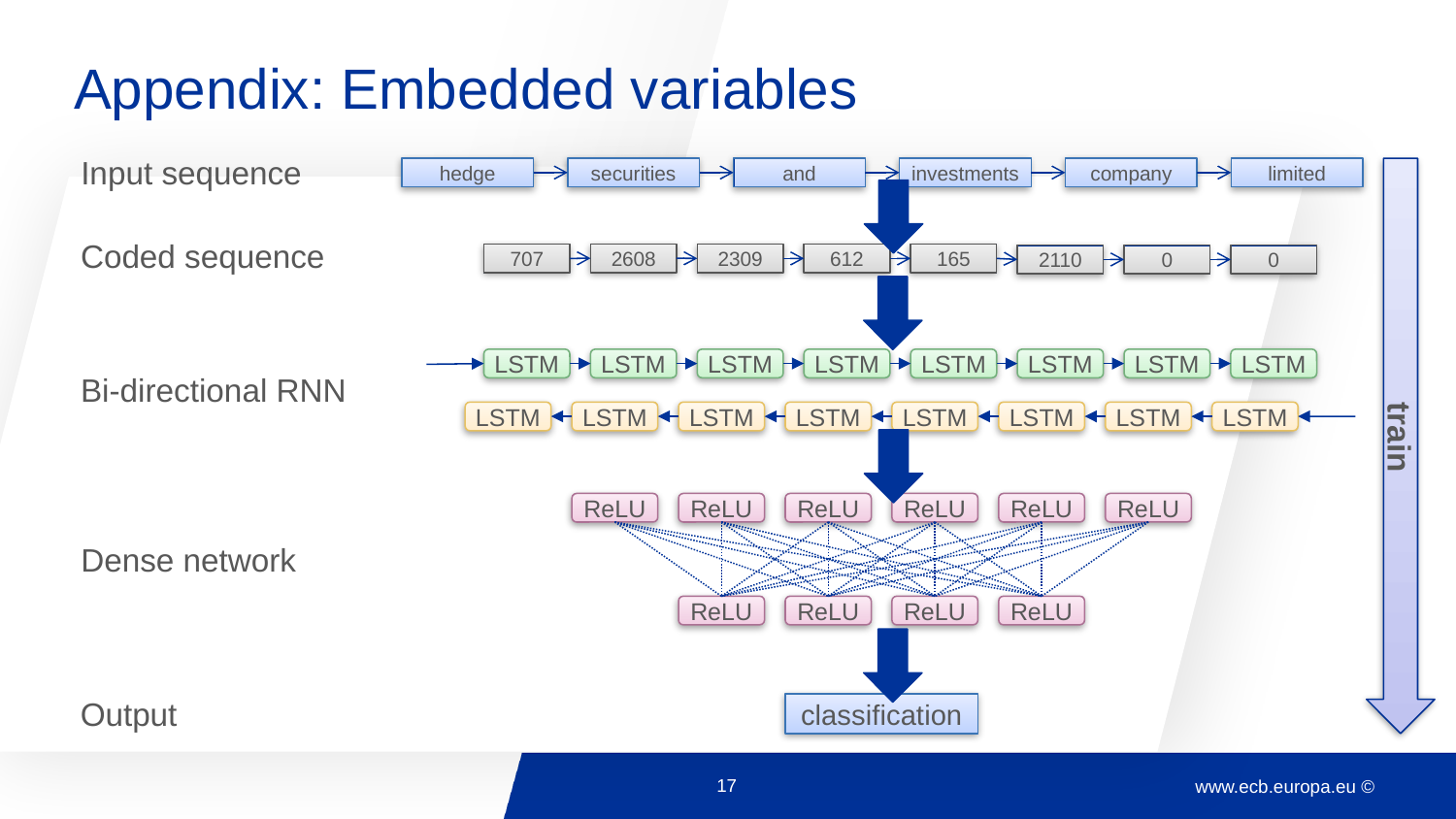

# Appendix: Embedded variables
Input sequence
hedge
securities
and
investments
company
limited
train

Coded sequence
2608
707
2309
612
165
2110
0
0

LSTM
LSTM
LSTM
LSTM
LSTM
LSTM
LSTM
LSTM
LSTM
LSTM
LSTM
LSTM
LSTM
LSTM
LSTM
LSTM
Bi-directional RNN

ReLU
ReLU
ReLU
ReLU
ReLU
ReLU
ReLU
ReLU
ReLU
ReLU
Dense network

Output
classification
17